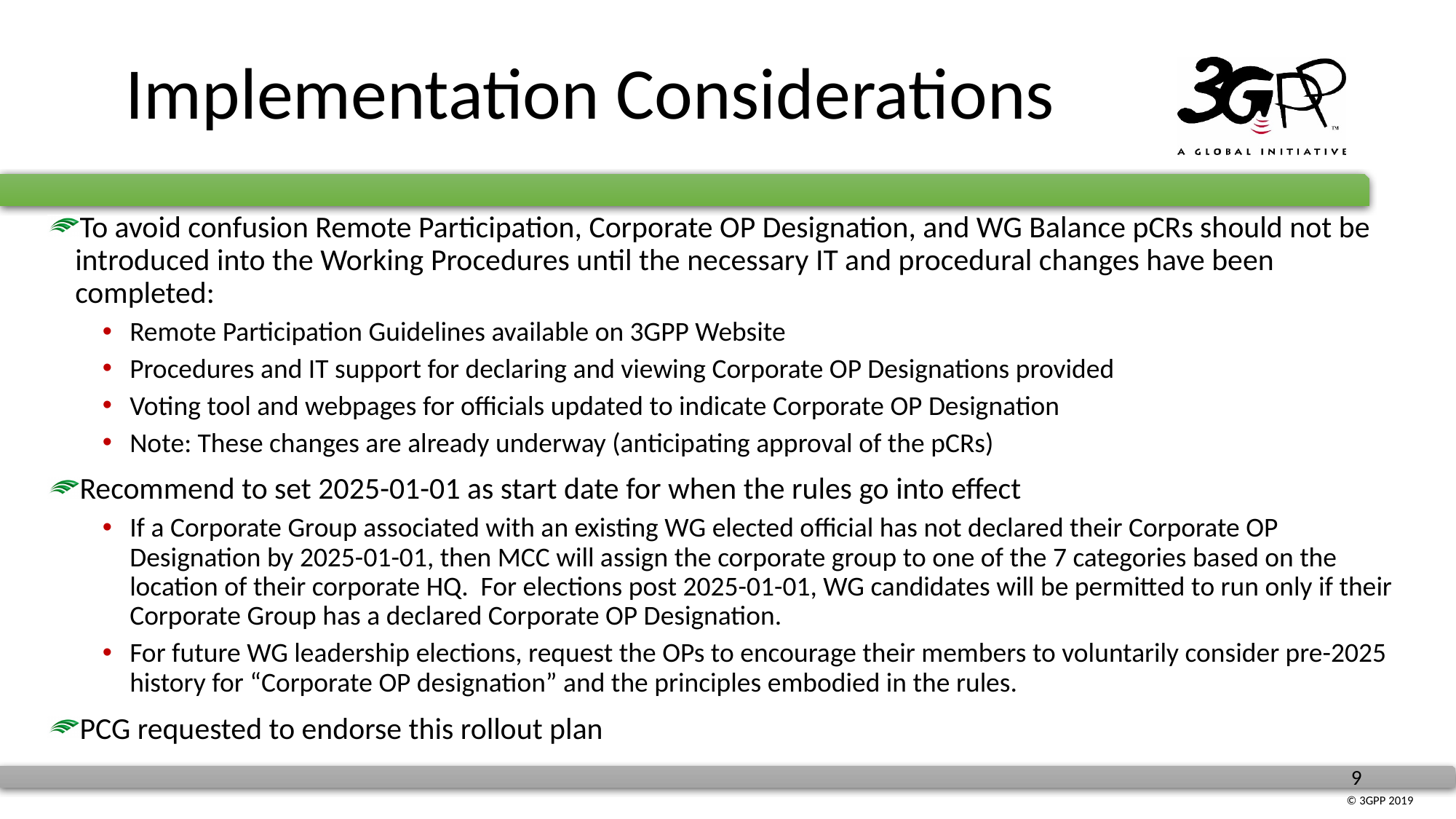

# Implementation Considerations
To avoid confusion Remote Participation, Corporate OP Designation, and WG Balance pCRs should not be introduced into the Working Procedures until the necessary IT and procedural changes have been completed:
Remote Participation Guidelines available on 3GPP Website
Procedures and IT support for declaring and viewing Corporate OP Designations provided
Voting tool and webpages for officials updated to indicate Corporate OP Designation
Note: These changes are already underway (anticipating approval of the pCRs)
Recommend to set 2025-01-01 as start date for when the rules go into effect
If a Corporate Group associated with an existing WG elected official has not declared their Corporate OP Designation by 2025-01-01, then MCC will assign the corporate group to one of the 7 categories based on the location of their corporate HQ.  For elections post 2025-01-01, WG candidates will be permitted to run only if their Corporate Group has a declared Corporate OP Designation.
For future WG leadership elections, request the OPs to encourage their members to voluntarily consider pre-2025 history for “Corporate OP designation” and the principles embodied in the rules.
PCG requested to endorse this rollout plan